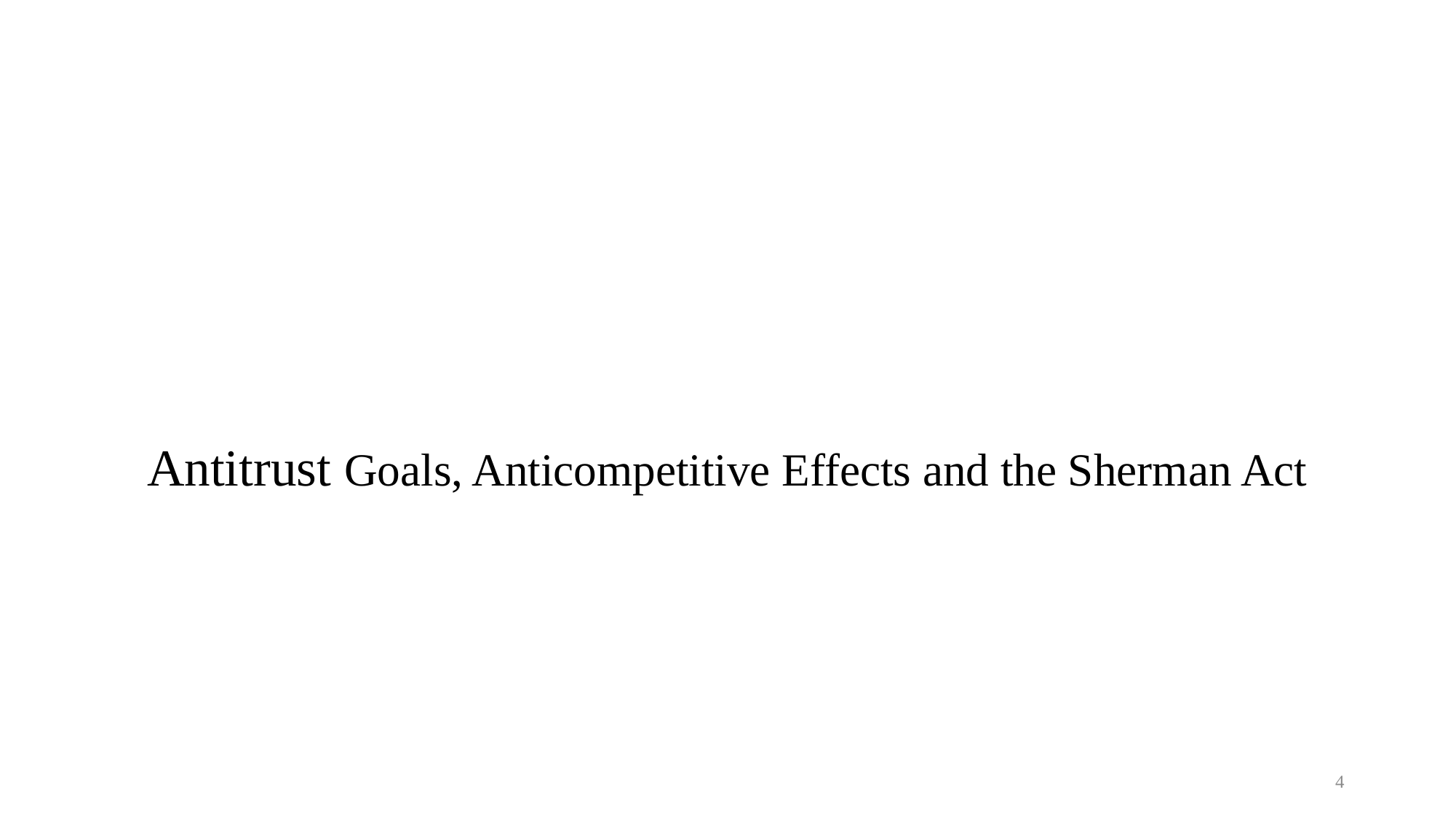

# Antitrust Goals, Anticompetitive Effects and the Sherman Act
4